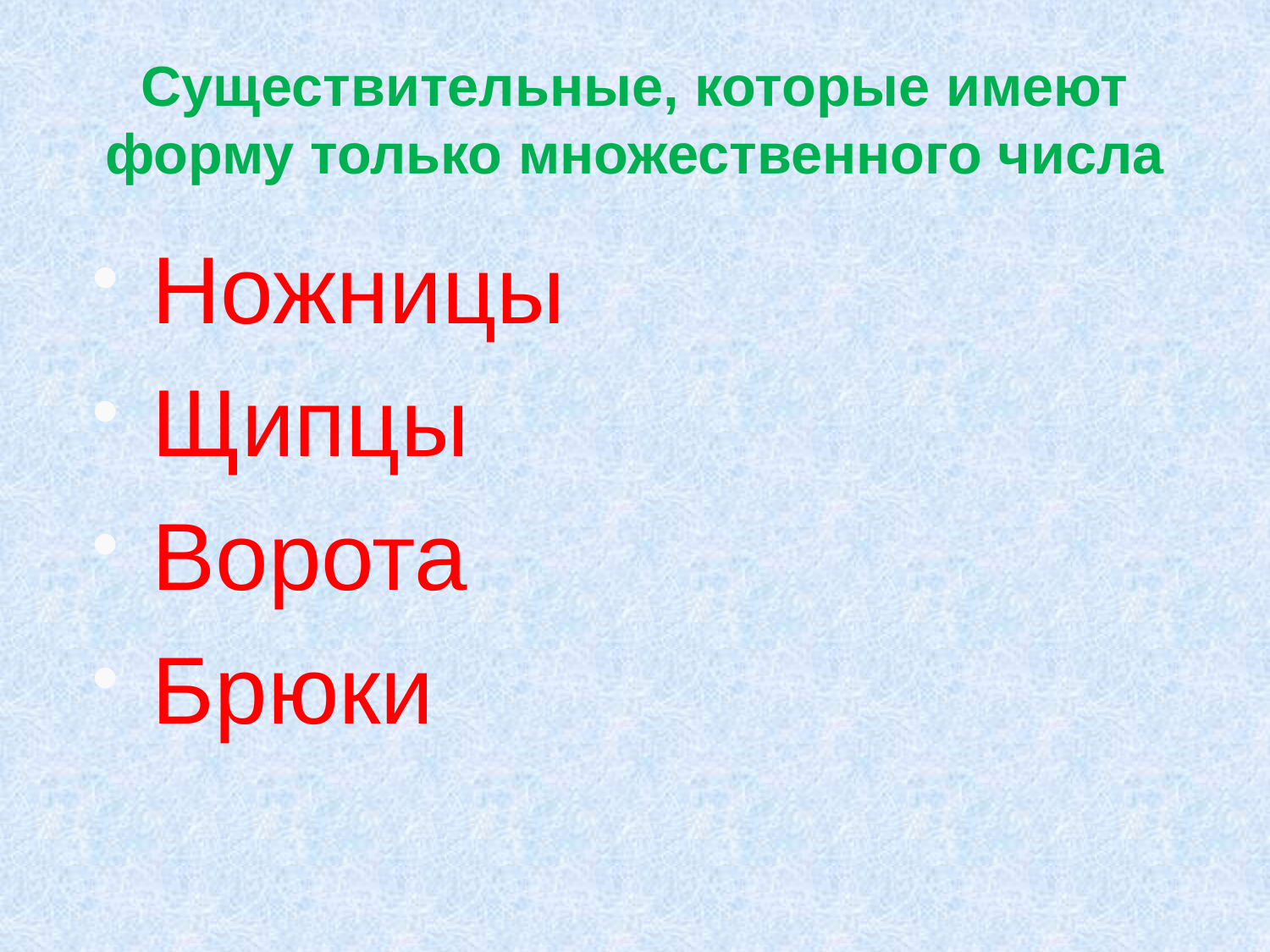

# Существительные, которые имеют форму только множественного числа
Ножницы
Щипцы
Ворота
Брюки